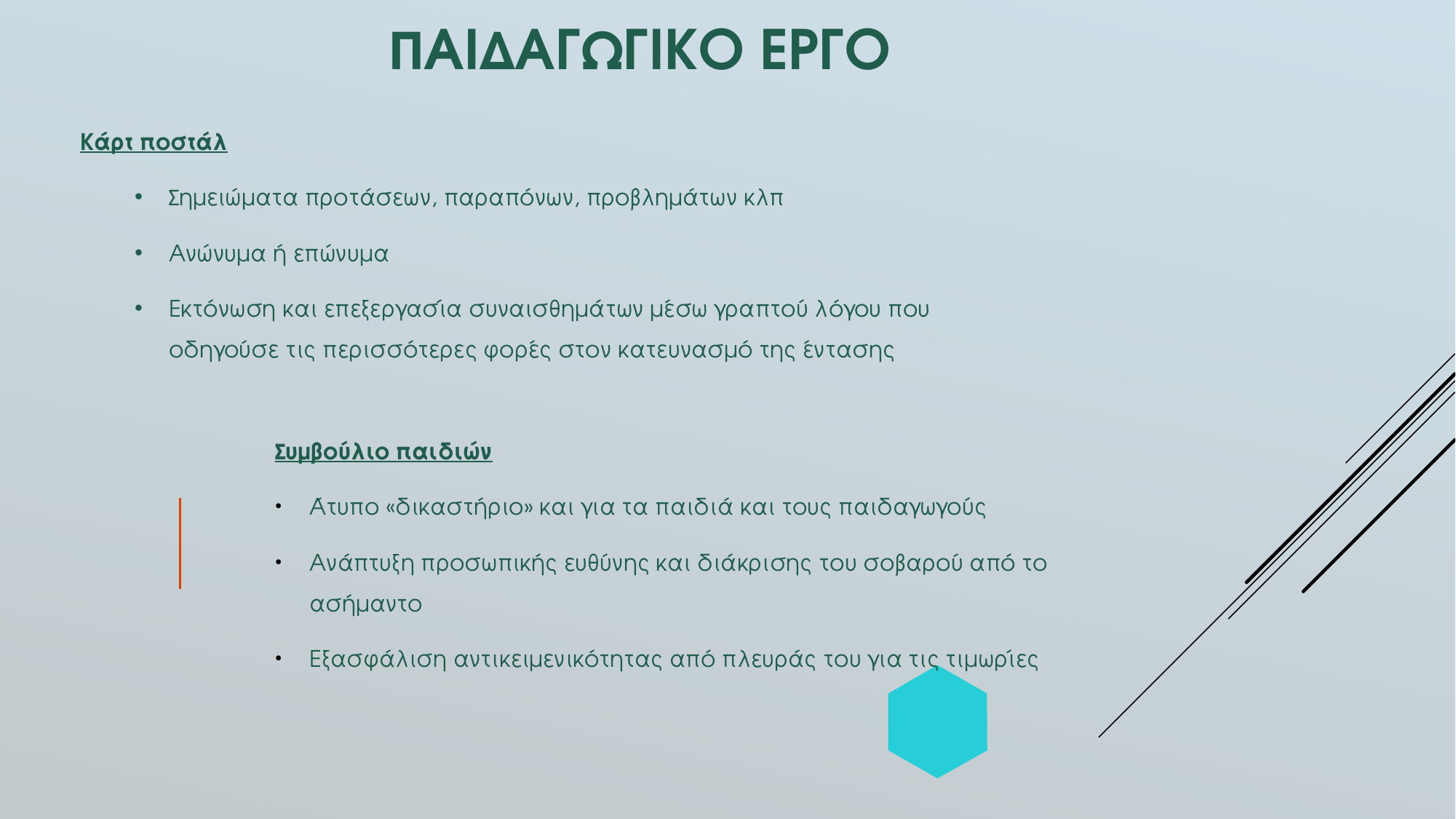

# Παιδαγωγικο εργο
Κάρτ ποστάλ
Σημειώματα προτάσεων, παραπόνων, προβλημάτων κλπ
Ανώνυμα ή επώνυμα
Εκτόνωση και επεξεργασία συναισθημάτων μέσω γραπτού λόγου που οδηγούσε τις περισσότερες φορές στον κατευνασμό της έντασης
Συμβούλιο παιδιών
Άτυπο «δικαστήριο» και για τα παιδιά και τους παιδαγωγούς
Ανάπτυξη προσωπικής ευθύνης και διάκρισης του σοβαρού από το ασήμαντο
Εξασφάλιση αντικειμενικότητας από πλευράς του για τις τιμωρίες